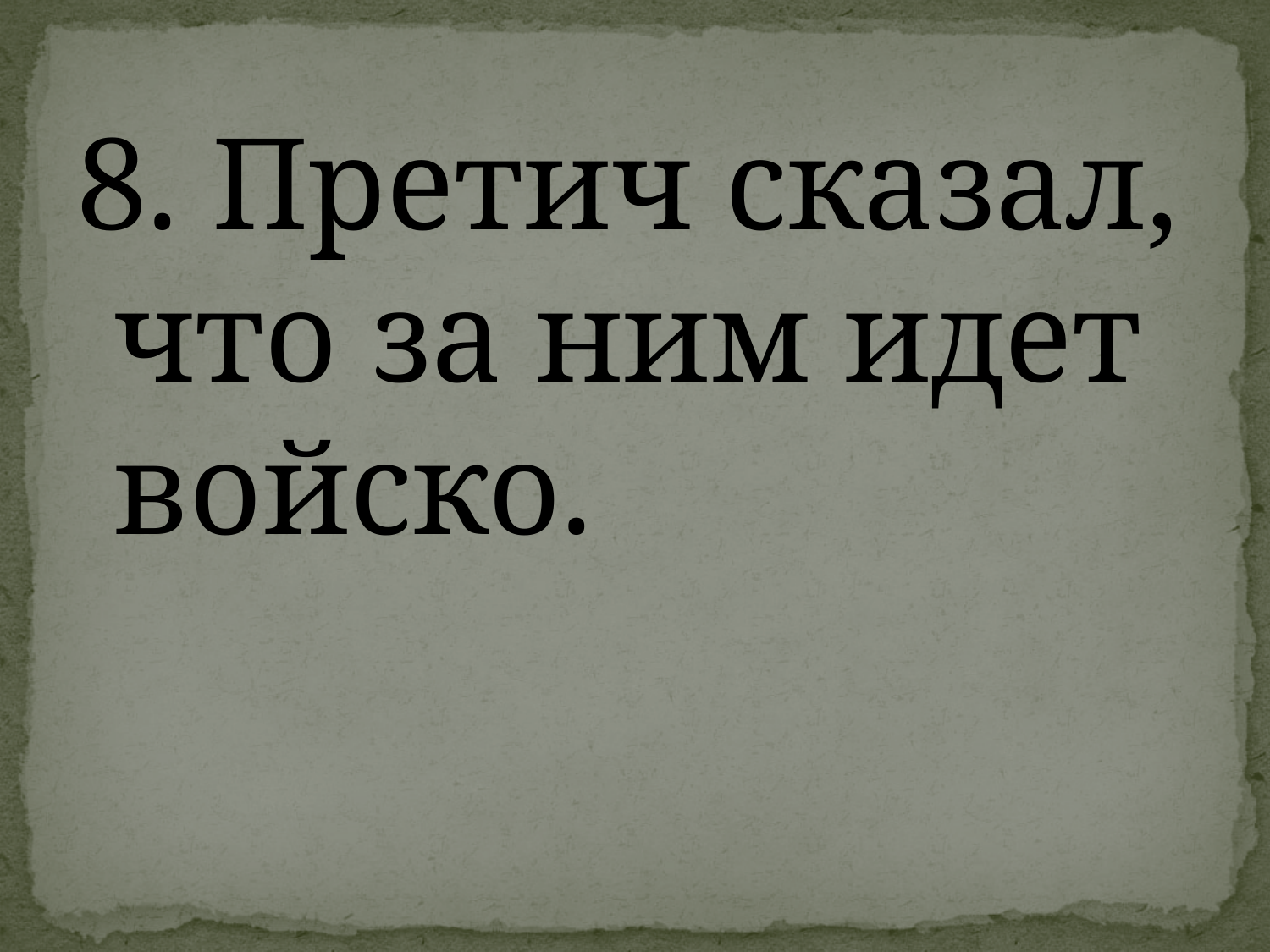

#
8. Претич сказал, что за ним идет войско.